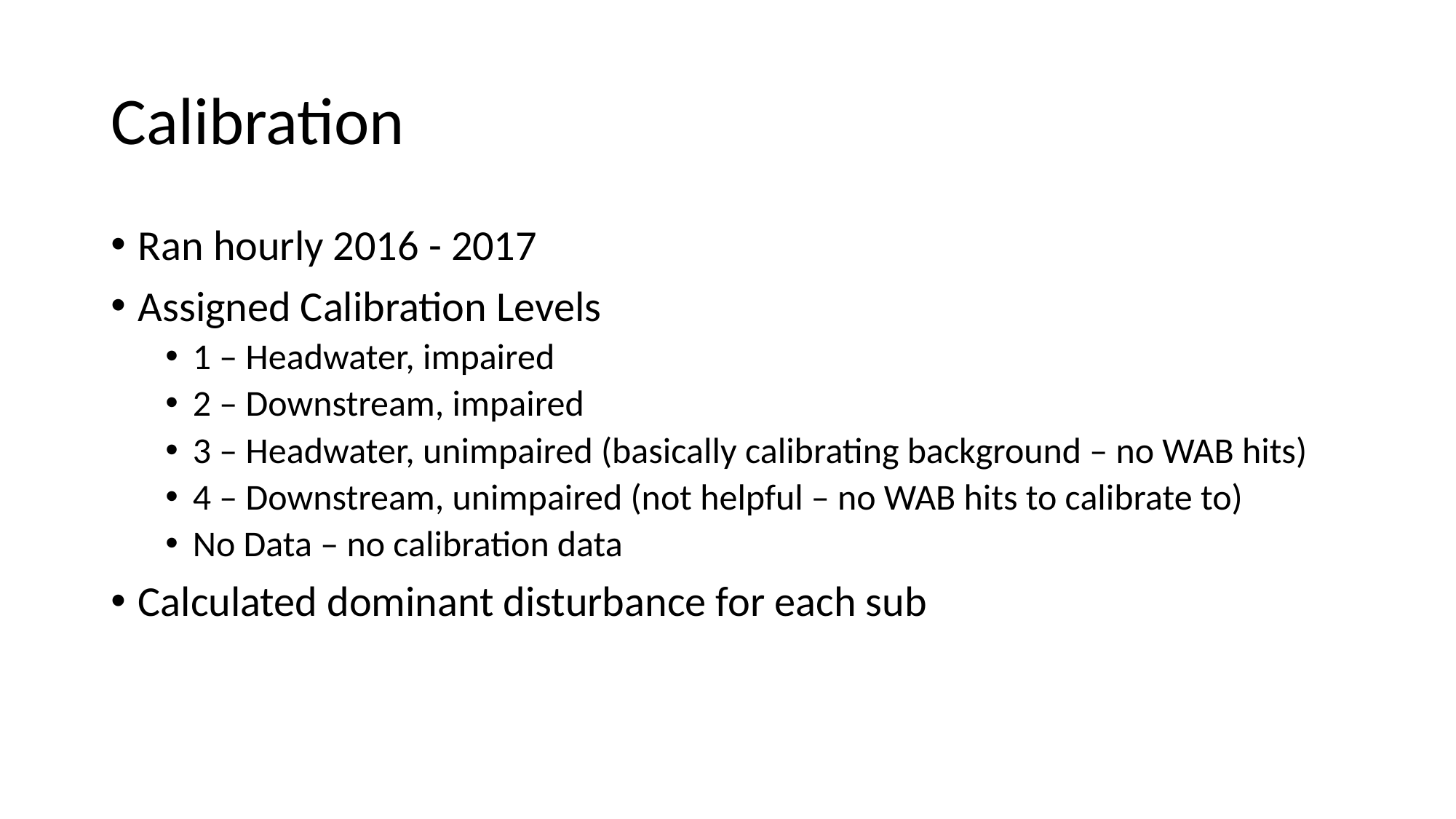

# Calibration
Ran hourly 2016 - 2017
Assigned Calibration Levels
1 – Headwater, impaired
2 – Downstream, impaired
3 – Headwater, unimpaired (basically calibrating background – no WAB hits)
4 – Downstream, unimpaired (not helpful – no WAB hits to calibrate to)
No Data – no calibration data
Calculated dominant disturbance for each sub